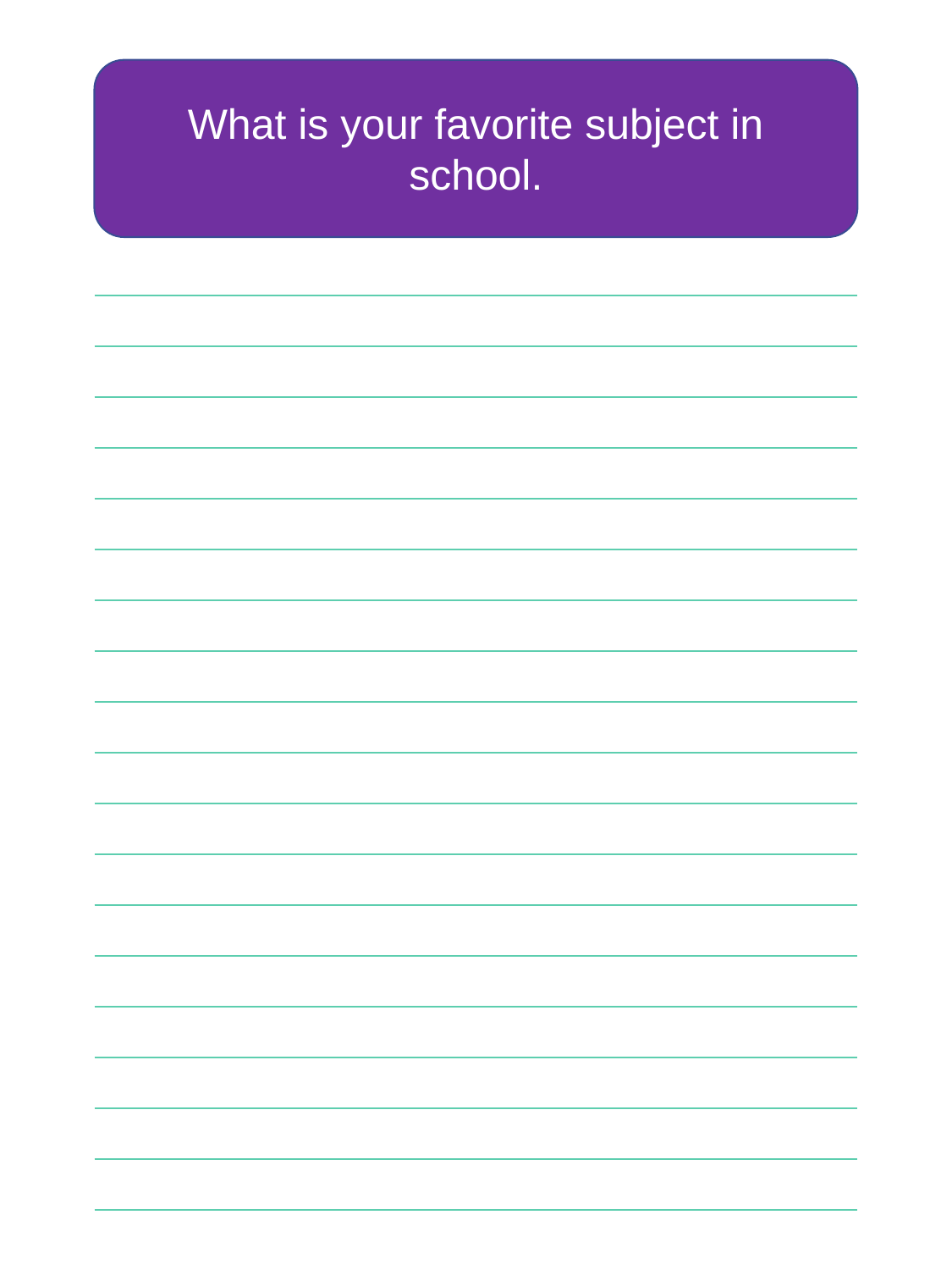

What is your favorite subject in school.
|  |
| --- |
|  |
|  |
|  |
|  |
|  |
|  |
|  |
|  |
|  |
|  |
|  |
|  |
|  |
|  |
|  |
|  |
|  |